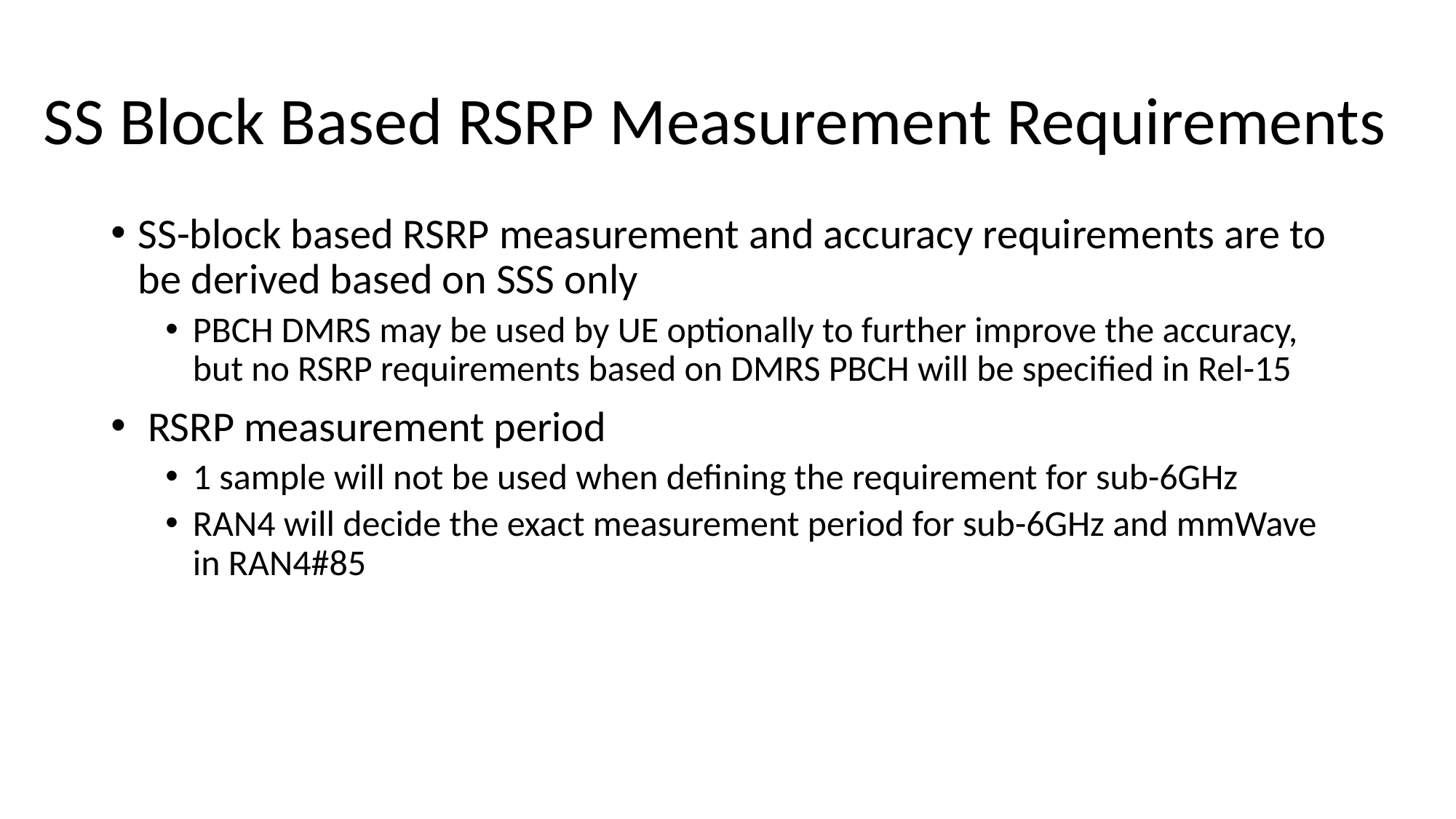

# SS Block Based RSRP Measurement Requirements
SS-block based RSRP measurement and accuracy requirements are to be derived based on SSS only
PBCH DMRS may be used by UE optionally to further improve the accuracy, but no RSRP requirements based on DMRS PBCH will be specified in Rel-15
 RSRP measurement period
1 sample will not be used when defining the requirement for sub-6GHz
RAN4 will decide the exact measurement period for sub-6GHz and mmWave in RAN4#85